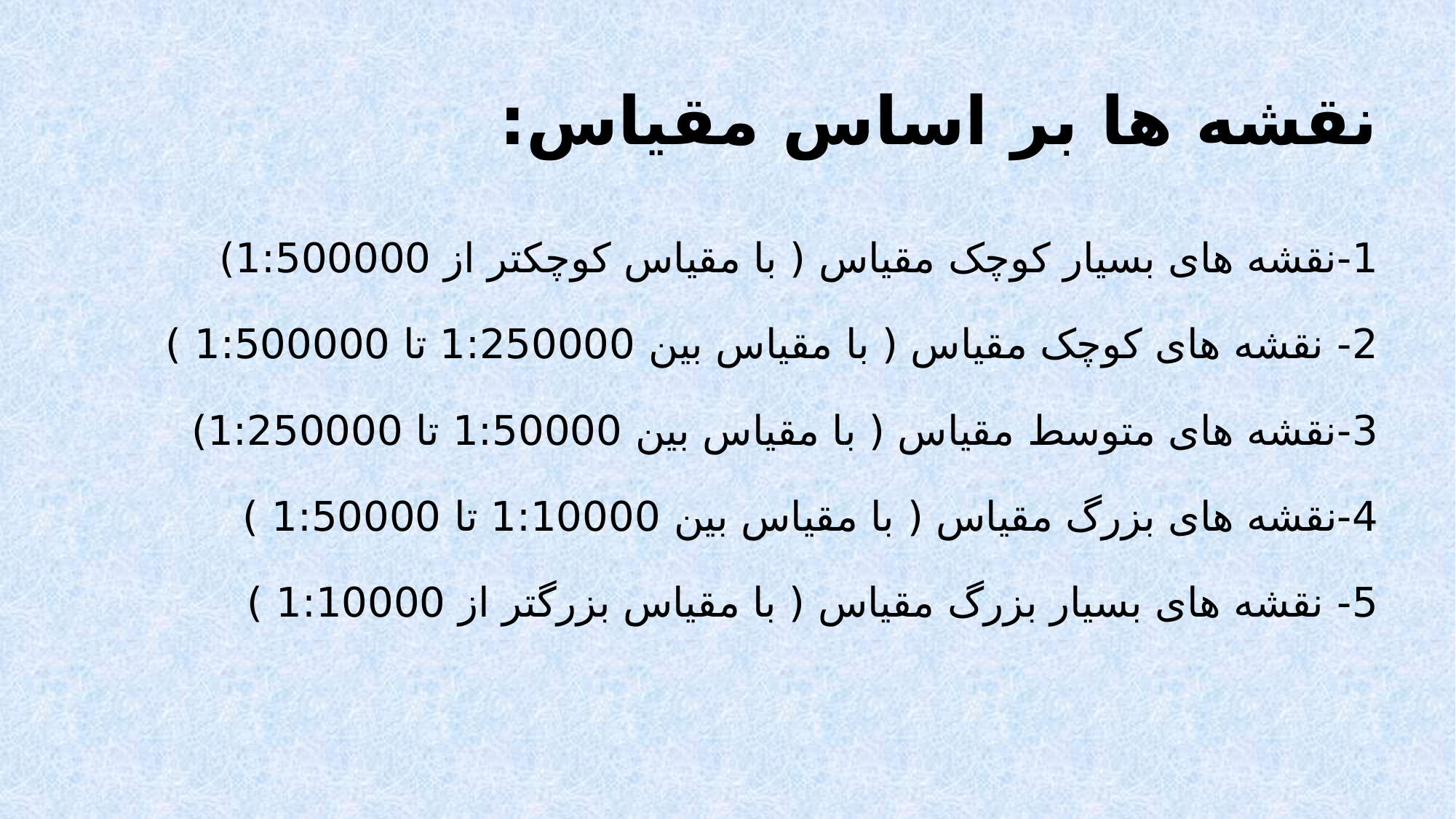

# نقشه ها بر اساس مقیاس:
1-نقشه های بسیار کوچک مقیاس ( با مقیاس کوچکتر از 1:500000)
2- نقشه های کوچک مقیاس ( با مقیاس بین 1:250000 تا 1:500000 )
3-نقشه های متوسط مقیاس ( با مقیاس بین 1:50000 تا 1:250000)
4-نقشه های بزرگ مقیاس ( با مقیاس بین 1:10000 تا 1:50000 )
5- نقشه های بسیار بزرگ مقیاس ( با مقیاس بزرگتر از 1:10000 )